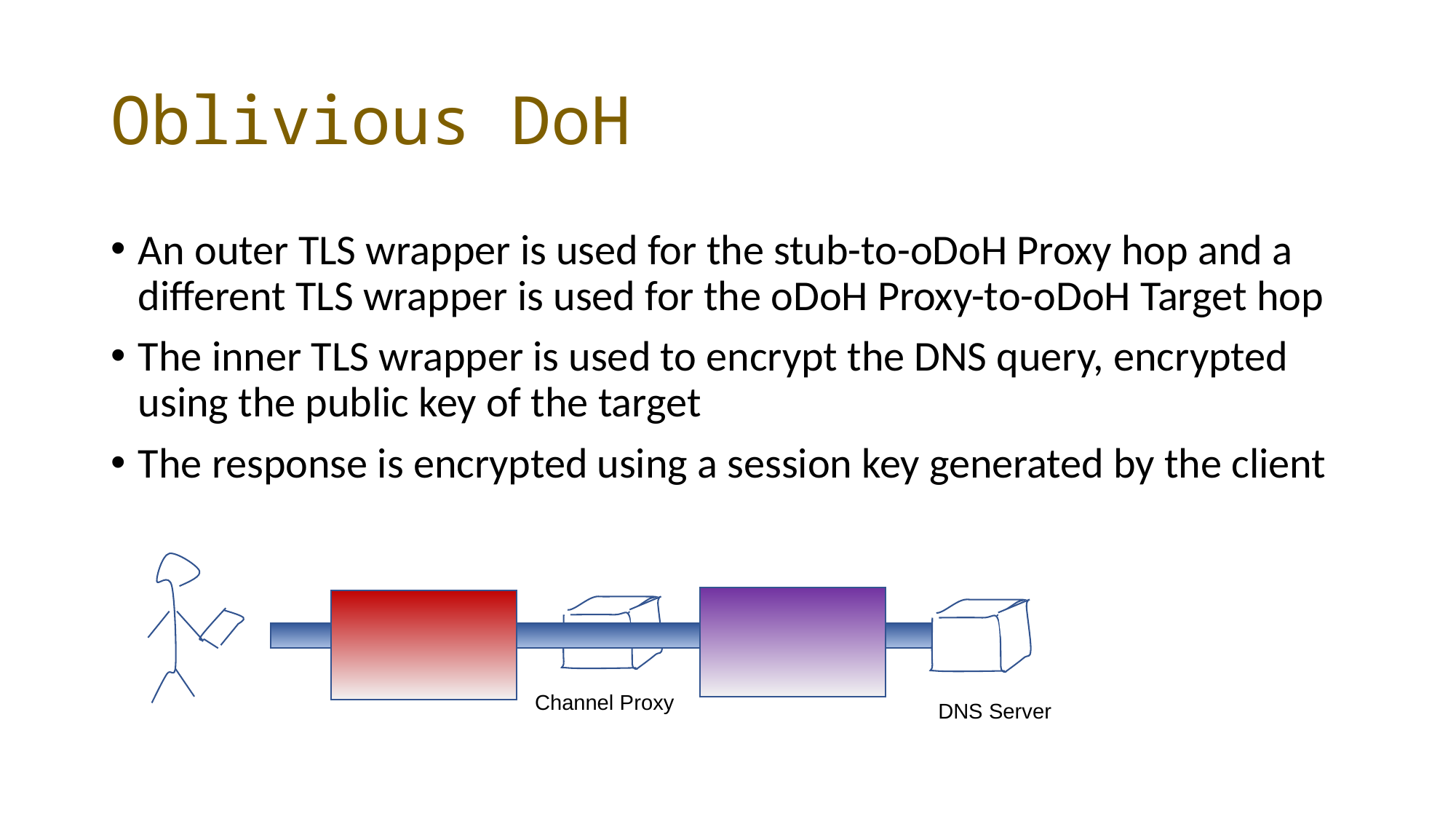

# Oblivious DoH
An outer TLS wrapper is used for the stub-to-oDoH Proxy hop and a different TLS wrapper is used for the oDoH Proxy-to-oDoH Target hop
The inner TLS wrapper is used to encrypt the DNS query, encrypted using the public key of the target
The response is encrypted using a session key generated by the client

Channel Proxy
DNS Server